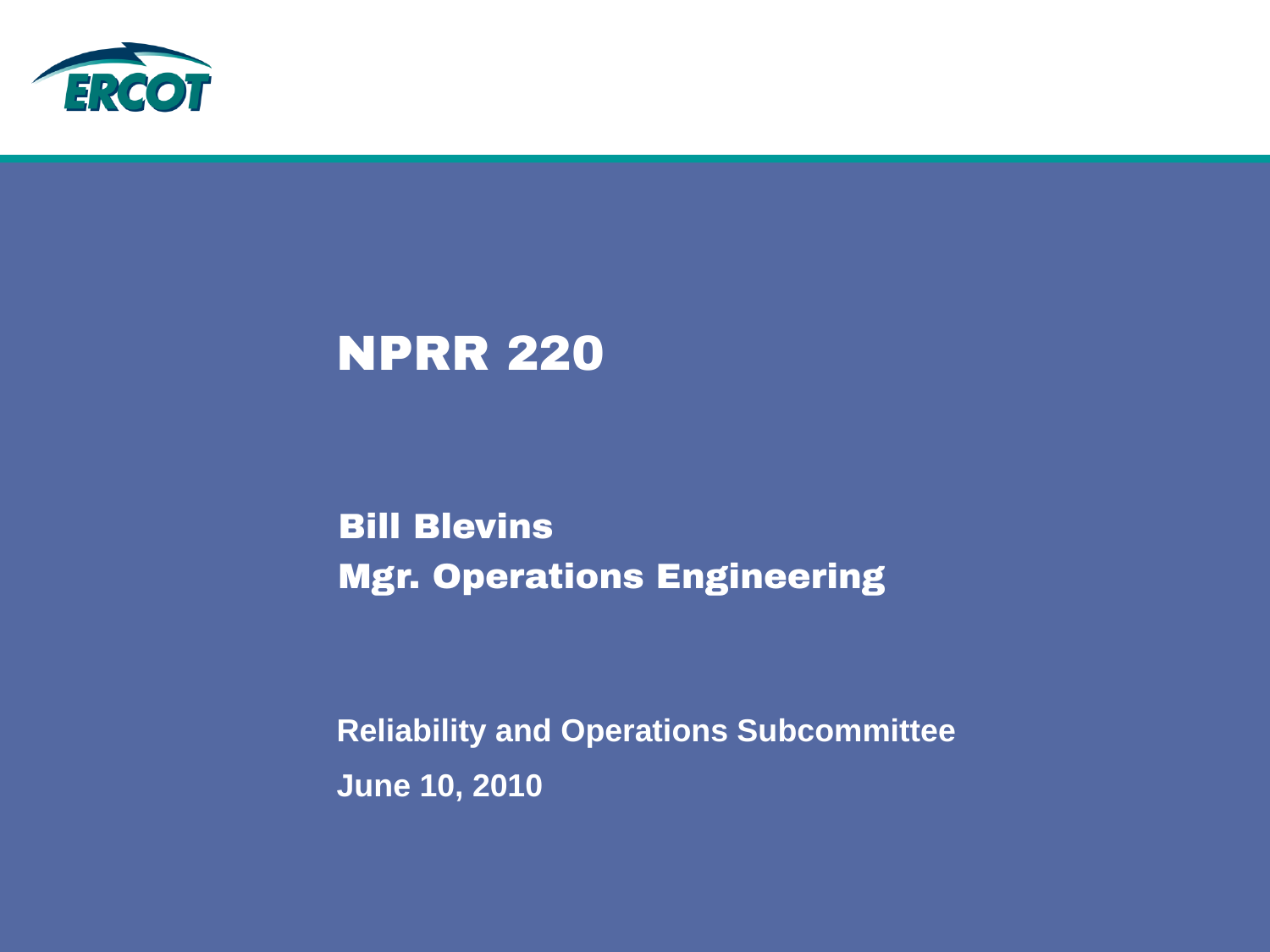

# NPRR 220
Bill Blevins
Mgr. Operations Engineering
Reliability and Operations Subcommittee
June 10, 2010